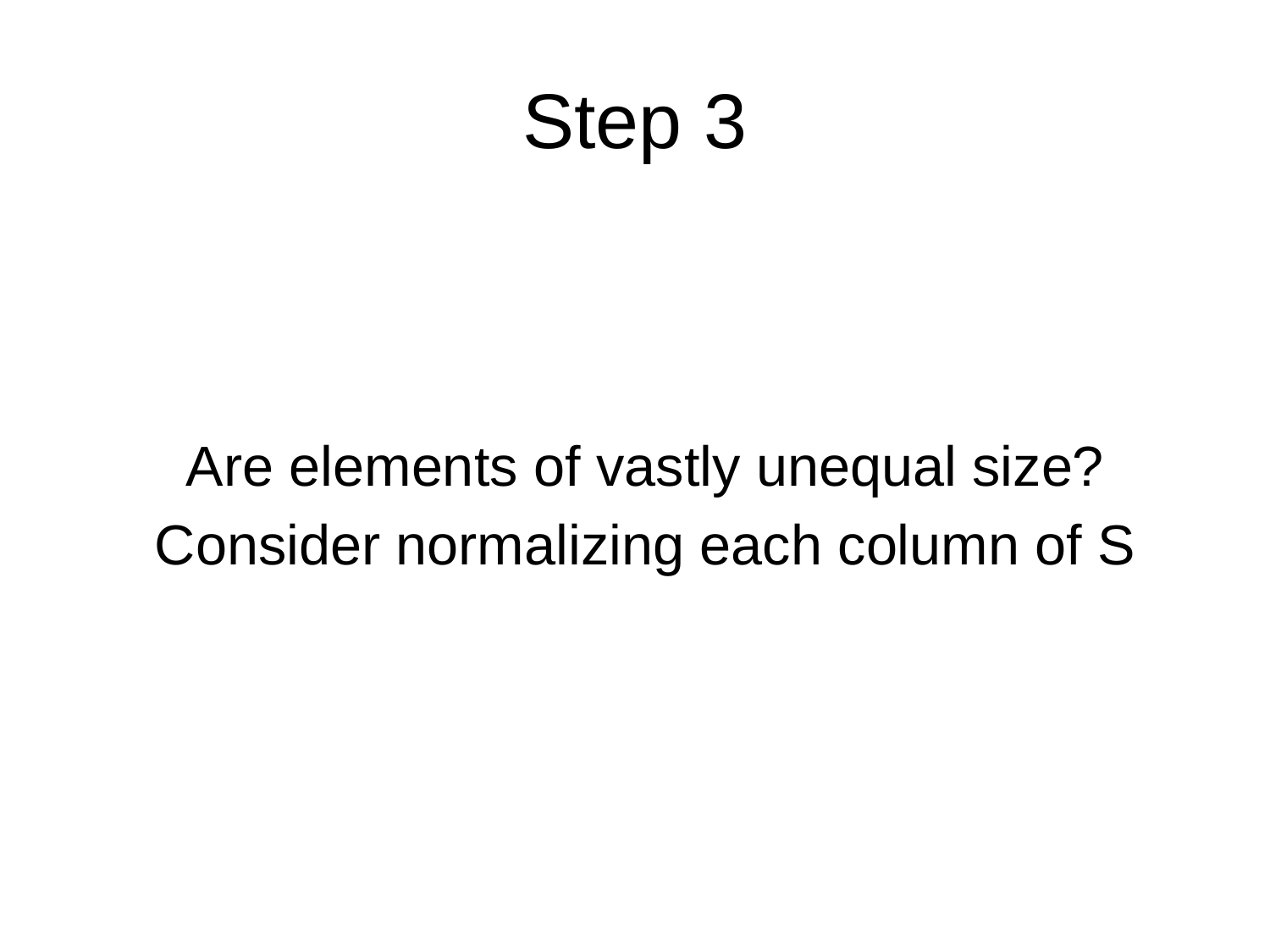

# Step 3
Are elements of vastly unequal size?
Consider normalizing each column of S